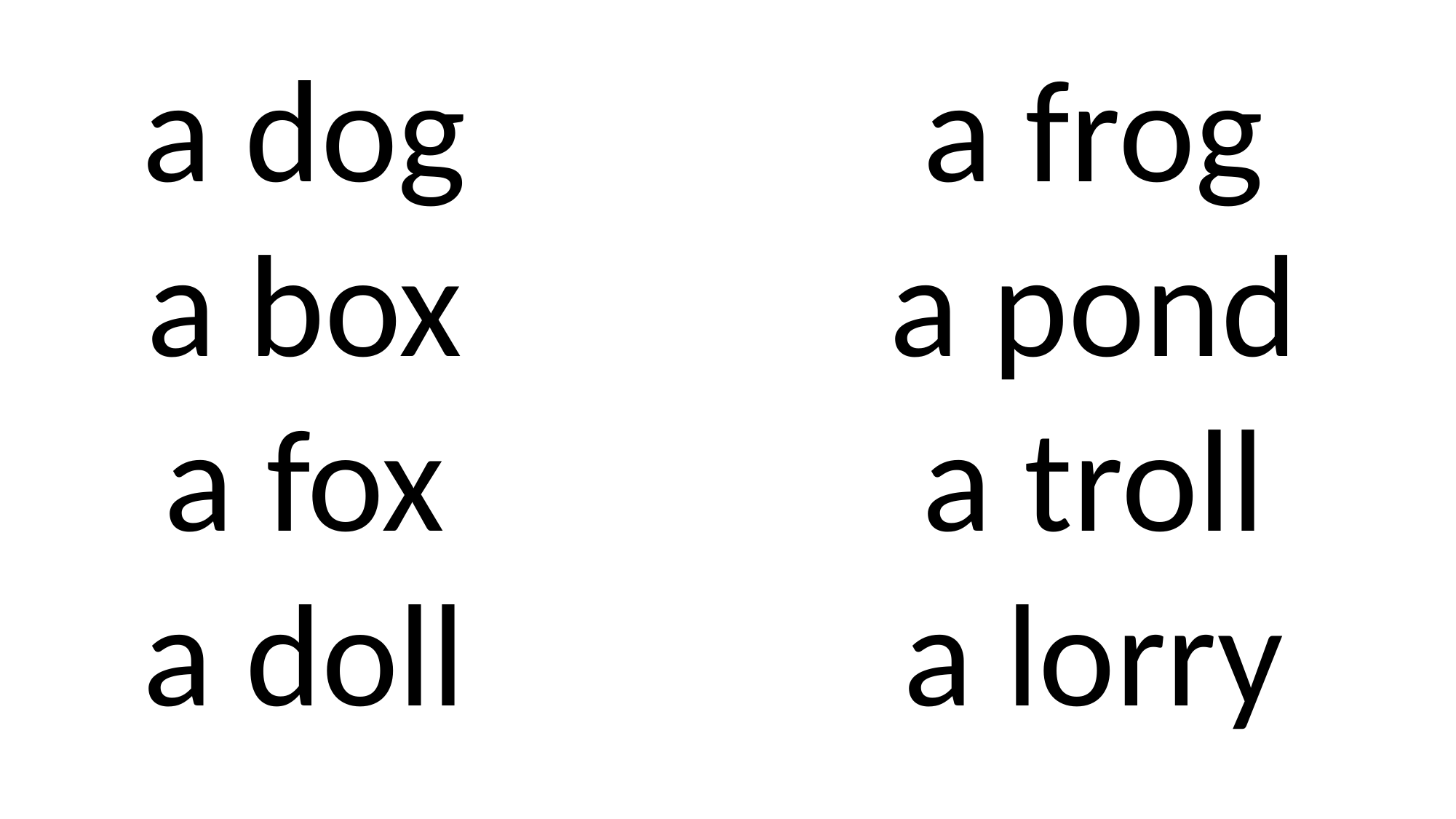

a dog
a box
a fox
a doll
a frog
a pond
a troll
a lorry